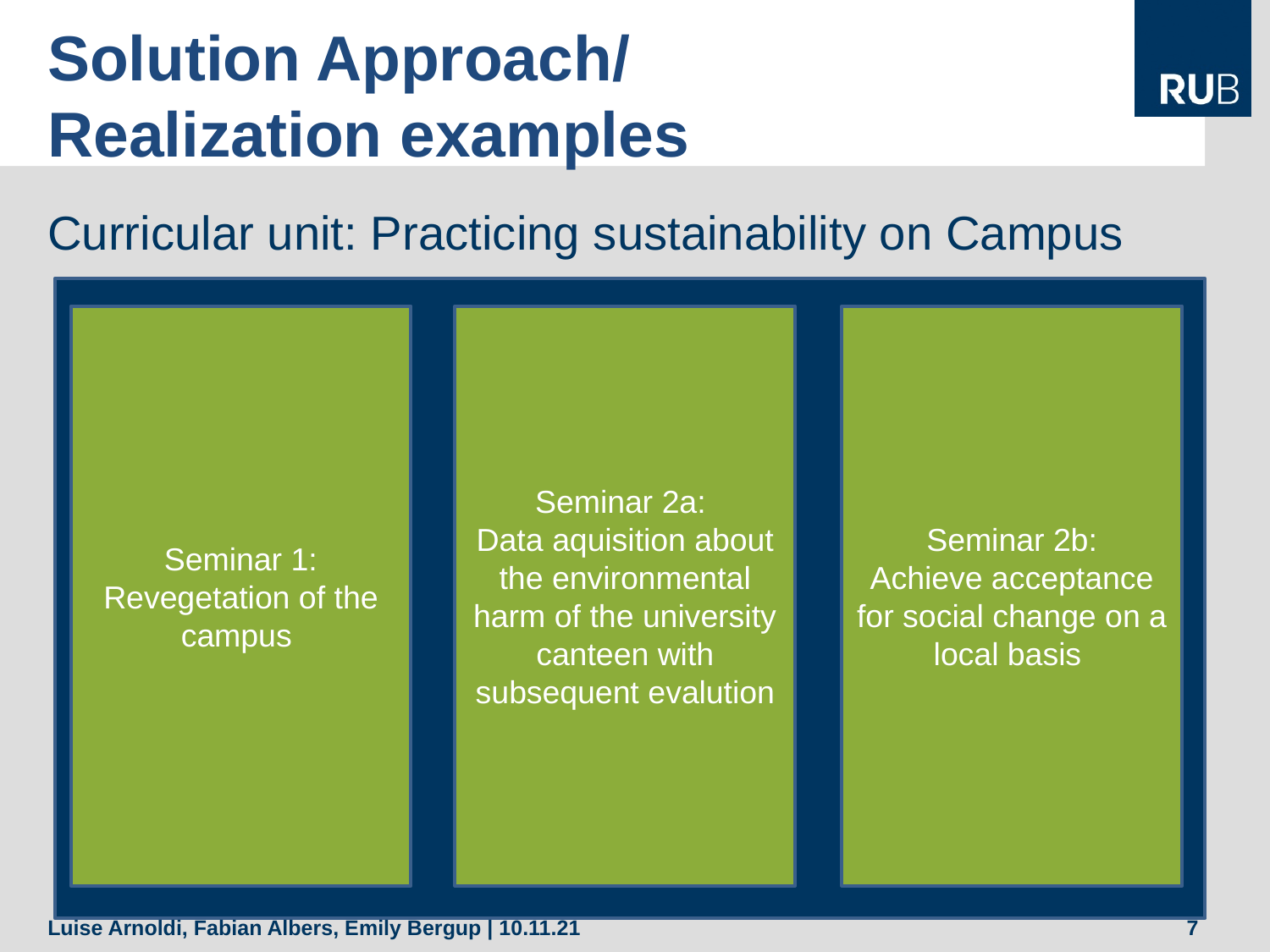

# Solution Approach/ Realization examples
Curricular unit: Practicing sustainability on Campus

Seminar 1:
Revegetation of the campus
Seminar 2a:
Data aquisition about the environmental harm of the university canteen with subsequent evalution
Seminar 2b:
Achieve acceptance for social change on a local basis
Luise Arnoldi, Fabian Albers, Emily Bergup | 10.11.21
7